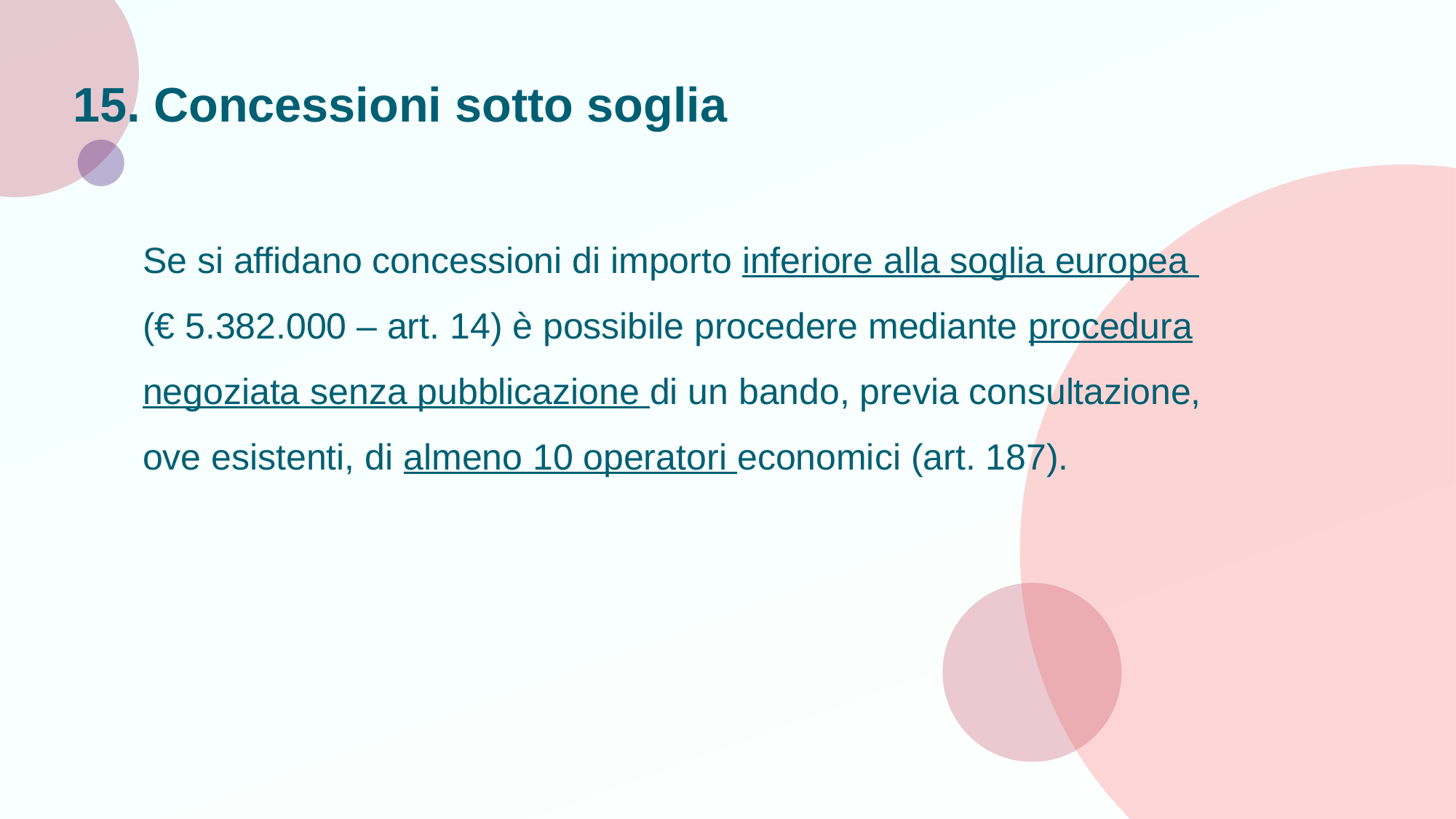

# 15. Concessioni sotto soglia
Se si affidano concessioni di importo inferiore alla soglia europea
(€ 5.382.000 – art. 14) è possibile procedere mediante procedura negoziata senza pubblicazione di un bando, previa consultazione, ove esistenti, di almeno 10 operatori economici (art. 187).